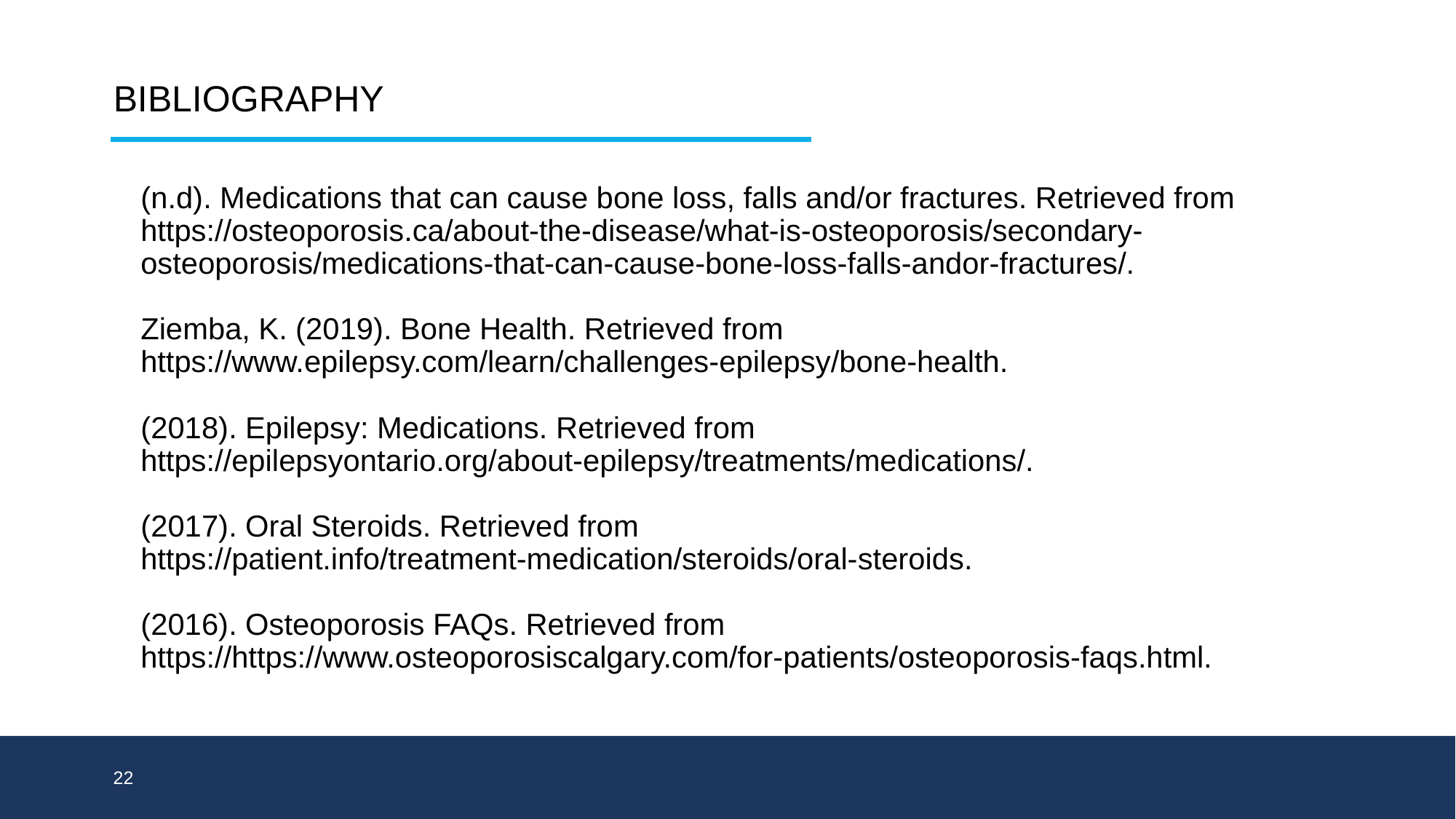

# Bibliography
(n.d). Medications that can cause bone loss, falls and/or fractures. Retrieved from https://osteoporosis.ca/about-the-disease/what-is-osteoporosis/secondary-osteoporosis/medications-that-can-cause-bone-loss-falls-andor-fractures/.

Ziemba, K. (2019). Bone Health. Retrieved from https://www.epilepsy.com/learn/challenges-epilepsy/bone-health.

(2018). Epilepsy: Medications. Retrieved from https://epilepsyontario.org/about-epilepsy/treatments/medications/.

(2017). Oral Steroids. Retrieved from https://patient.info/treatment-medication/steroids/oral-steroids.

(2016). Osteoporosis FAQs. Retrieved from https://https://www.osteoporosiscalgary.com/for-patients/osteoporosis-faqs.html.